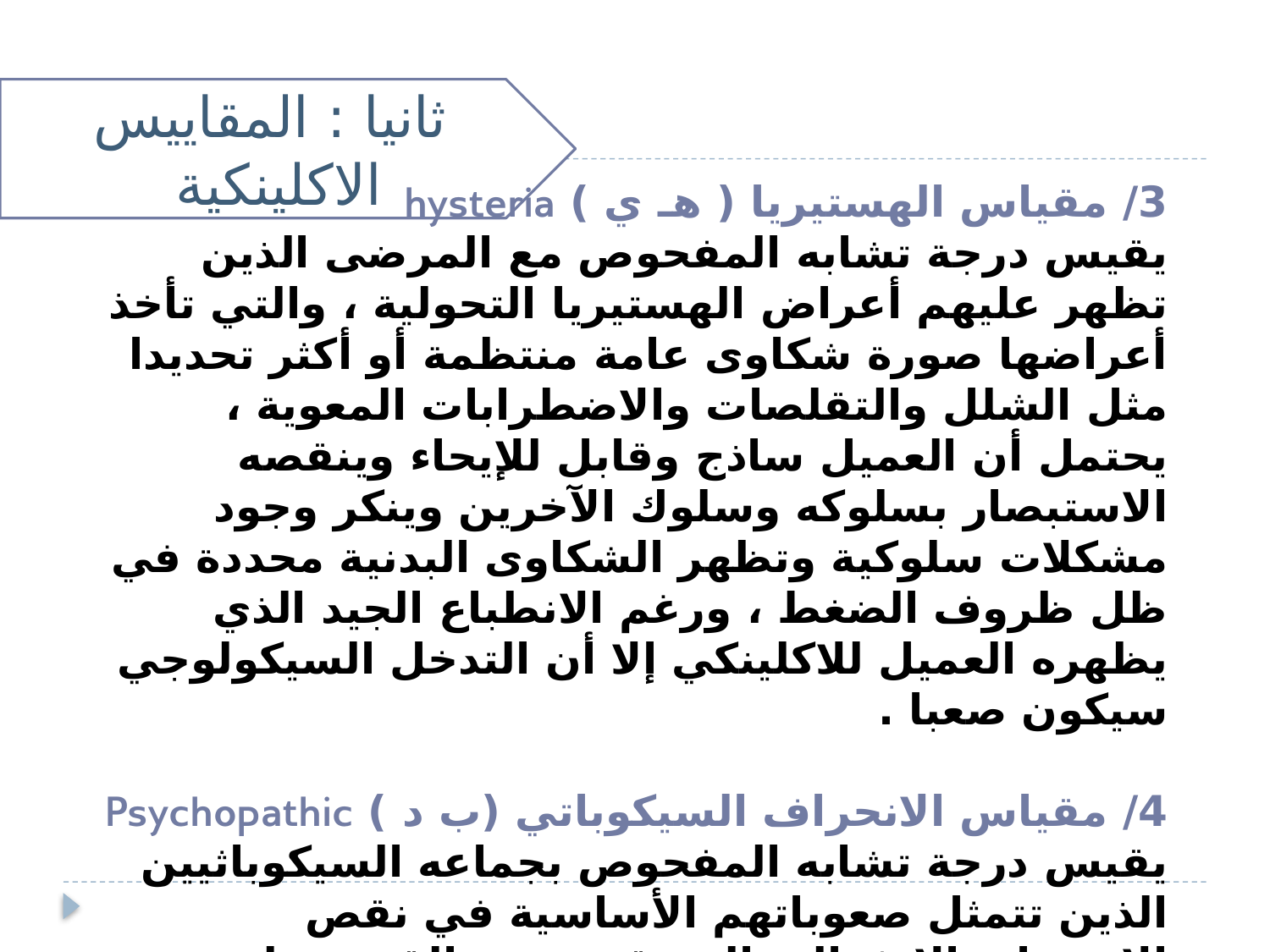

ثانيا : المقاييس الاكلينكية
3/ مقياس الهستيريا ( هـ ي ) hysteria
يقيس درجة تشابه المفحوص مع المرضى الذين تظهر عليهم أعراض الهستيريا التحولية ، والتي تأخذ أعراضها صورة شكاوى عامة منتظمة أو أكثر تحديدا مثل الشلل والتقلصات والاضطرابات المعوية ،
يحتمل أن العميل ساذج وقابل للإيحاء وينقصه الاستبصار بسلوكه وسلوك الآخرين وينكر وجود مشكلات سلوكية وتظهر الشكاوى البدنية محددة في ظل ظروف الضغط ، ورغم الانطباع الجيد الذي يظهره العميل للاكلينكي إلا أن التدخل السيكولوجي سيكون صعبا .

4/ مقياس الانحراف السيكوباتي (ب د ) Psychopathic
يقيس درجة تشابه المفحوص بجماعه السيكوباثيين الذين تتمثل صعوباتهم الأساسية في نقص الاستجابة الانفعالية العميقة وعدم القدرة على الإفادة من الخبرة وعدم المبالاة بالمعايير الاجتماعية ويحتمل أن يتصفوا بالاندفاعية والغضب والانفعالية الجوفاء وعدم القابلية للتبوء عن سلوكه